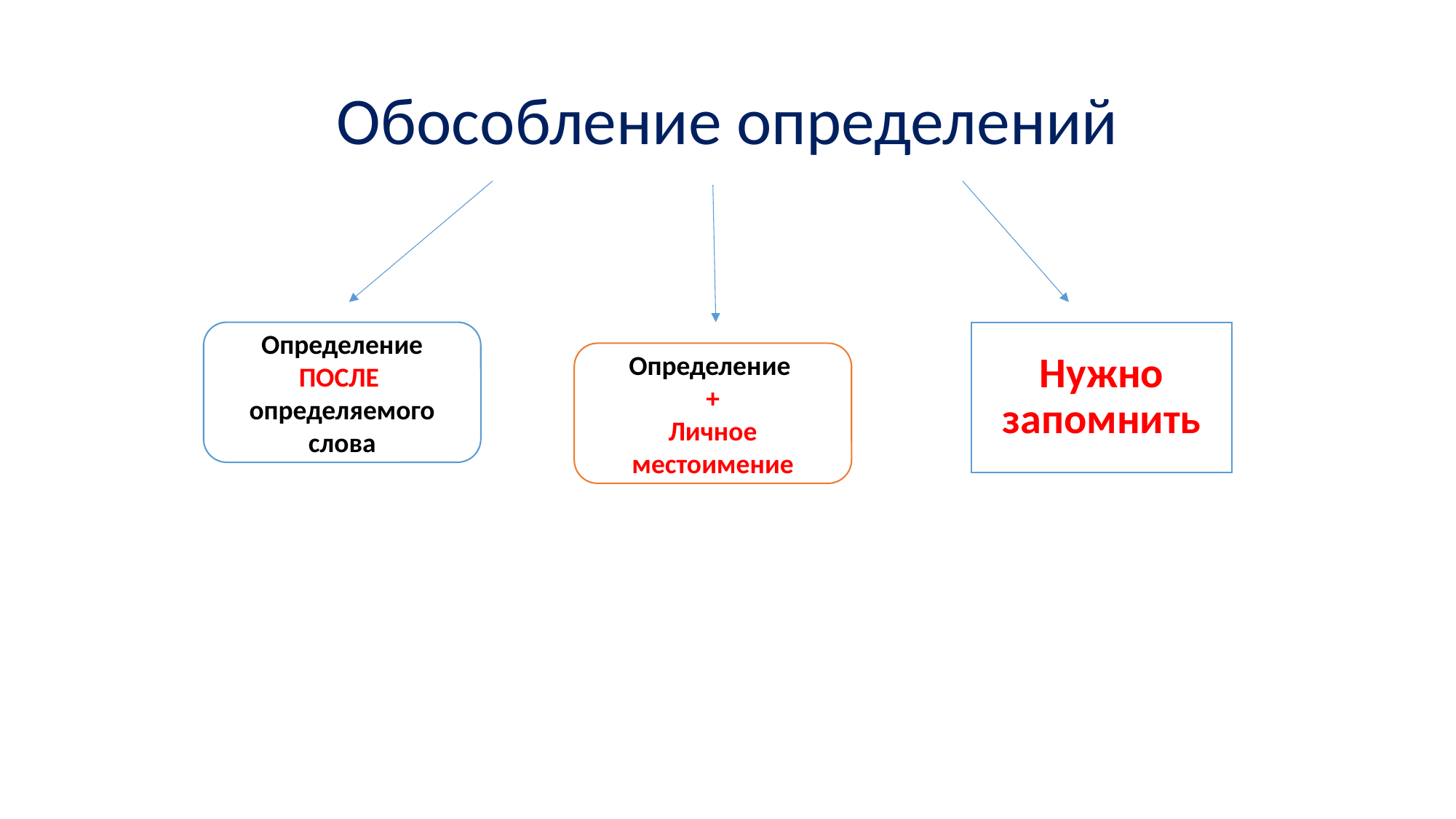

# Обособление определений
Определение ПОСЛЕ
определяемого слова
Нужно запомнить
Определение
+
Личное местоимение